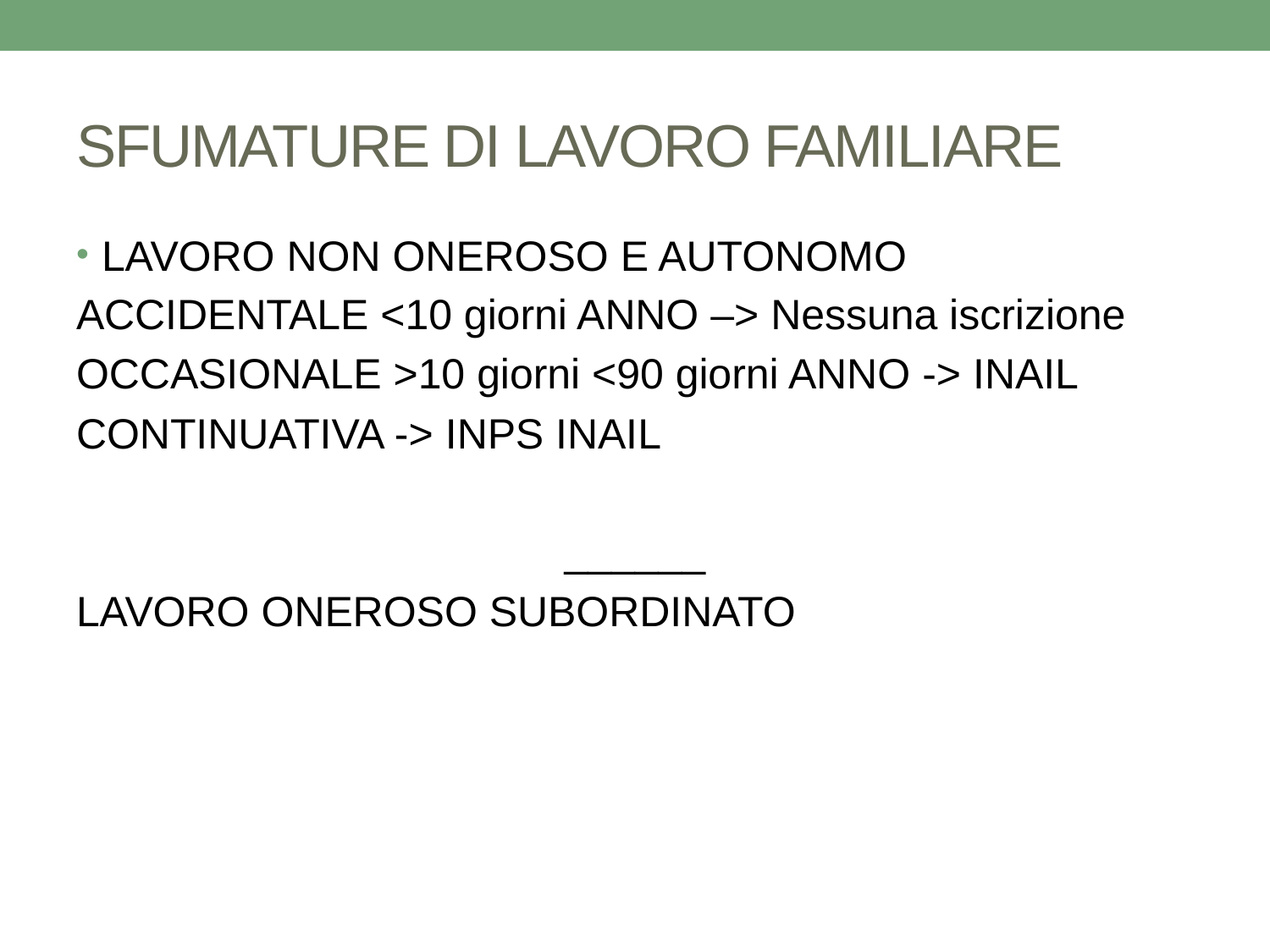

# SFUMATURE DI LAVORO FAMILIARE
LAVORO NON ONEROSO E AUTONOMO
ACCIDENTALE <10 giorni ANNO –> Nessuna iscrizione
OCCASIONALE >10 giorni <90 giorni ANNO -> INAIL
CONTINUATIVA -> INPS INAIL

______
LAVORO ONEROSO SUBORDINATO